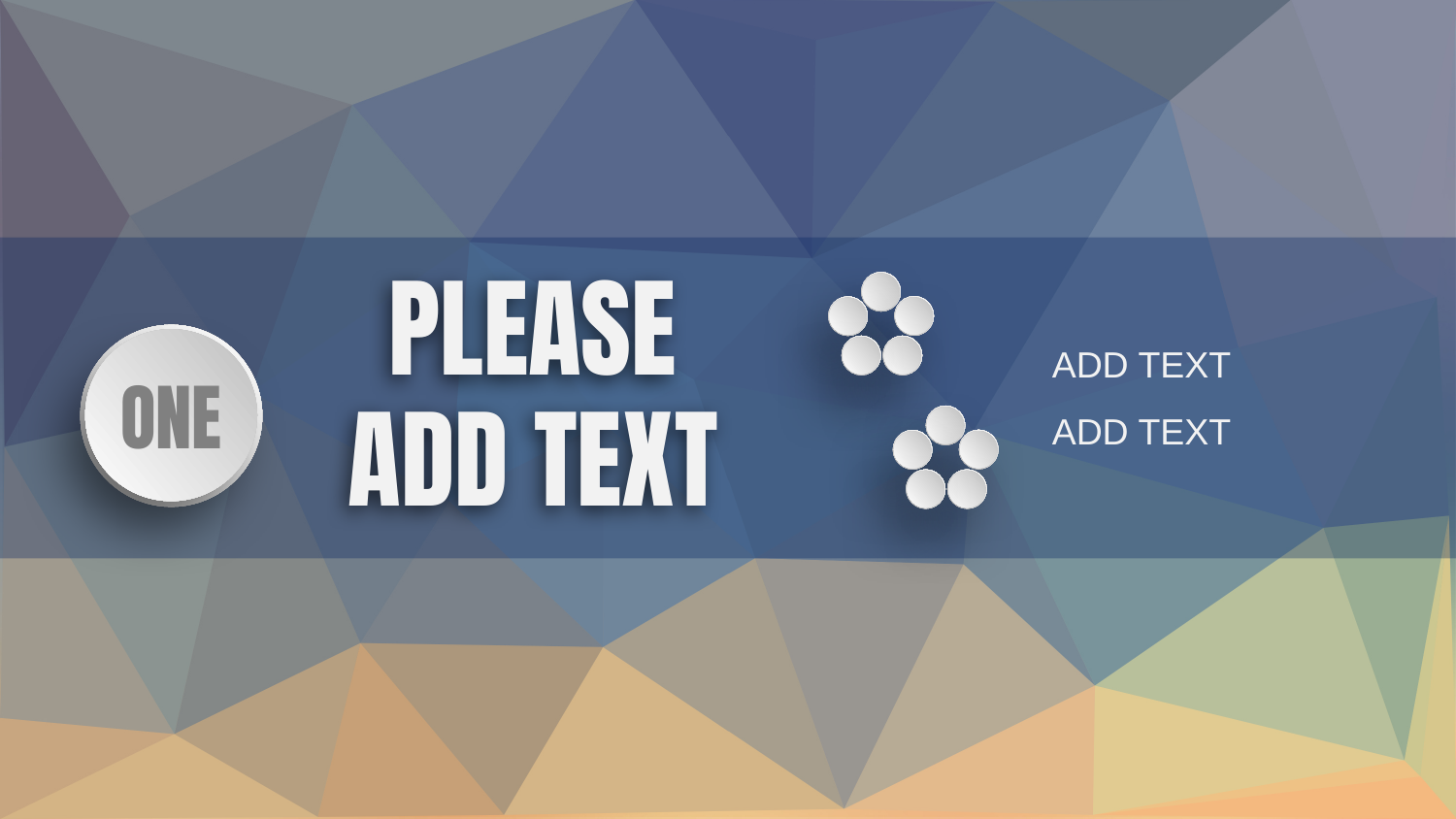

PLEASE ADD TEXT

ADD TEXT
ONE
ADD TEXT